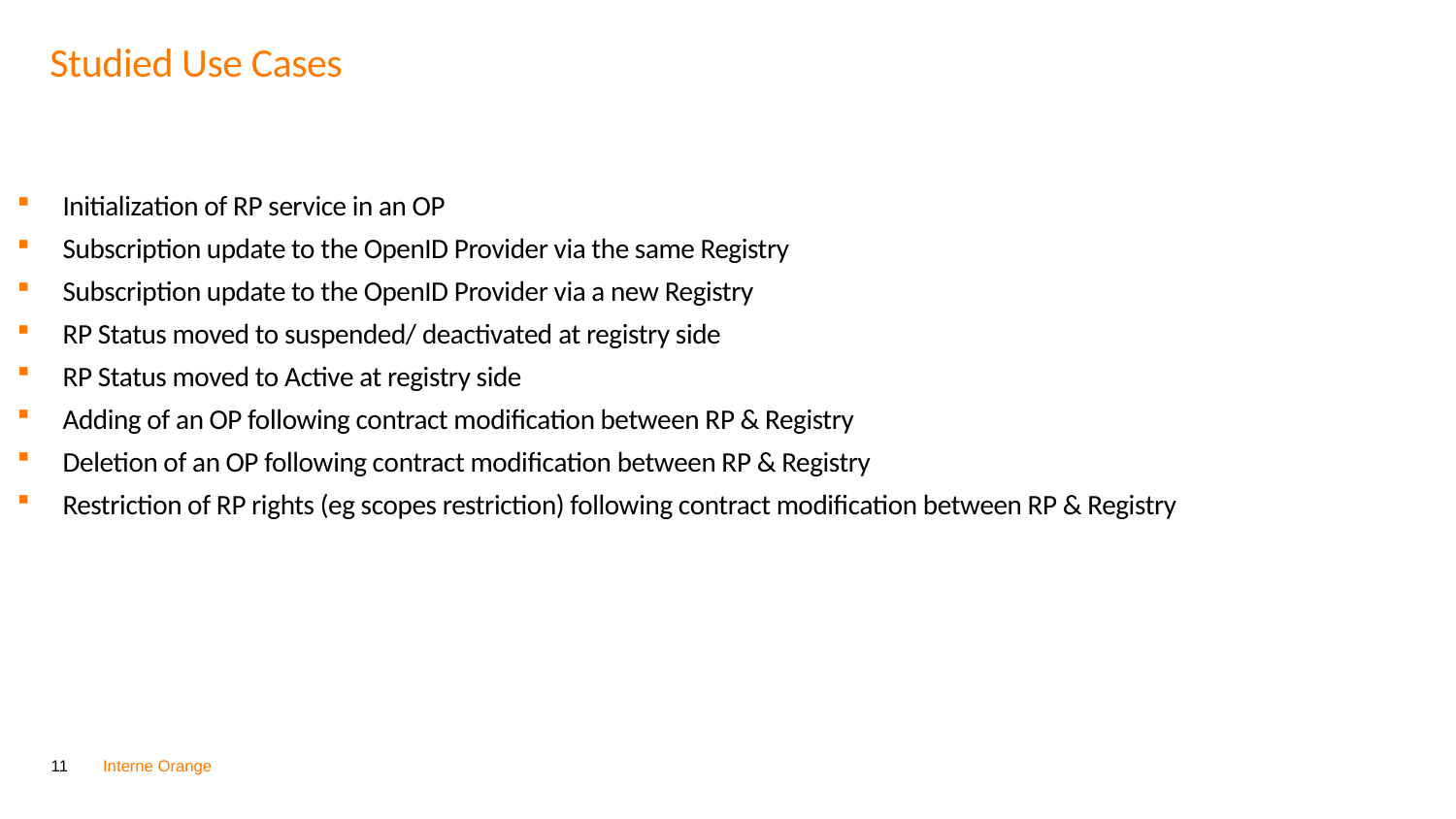

# Studied Use Cases
Initialization of RP service in an OP
Subscription update to the OpenID Provider via the same Registry
Subscription update to the OpenID Provider via a new Registry
RP Status moved to suspended/ deactivated at registry side
RP Status moved to Active at registry side
Adding of an OP following contract modification between RP & Registry
Deletion of an OP following contract modification between RP & Registry
Restriction of RP rights (eg scopes restriction) following contract modification between RP & Registry